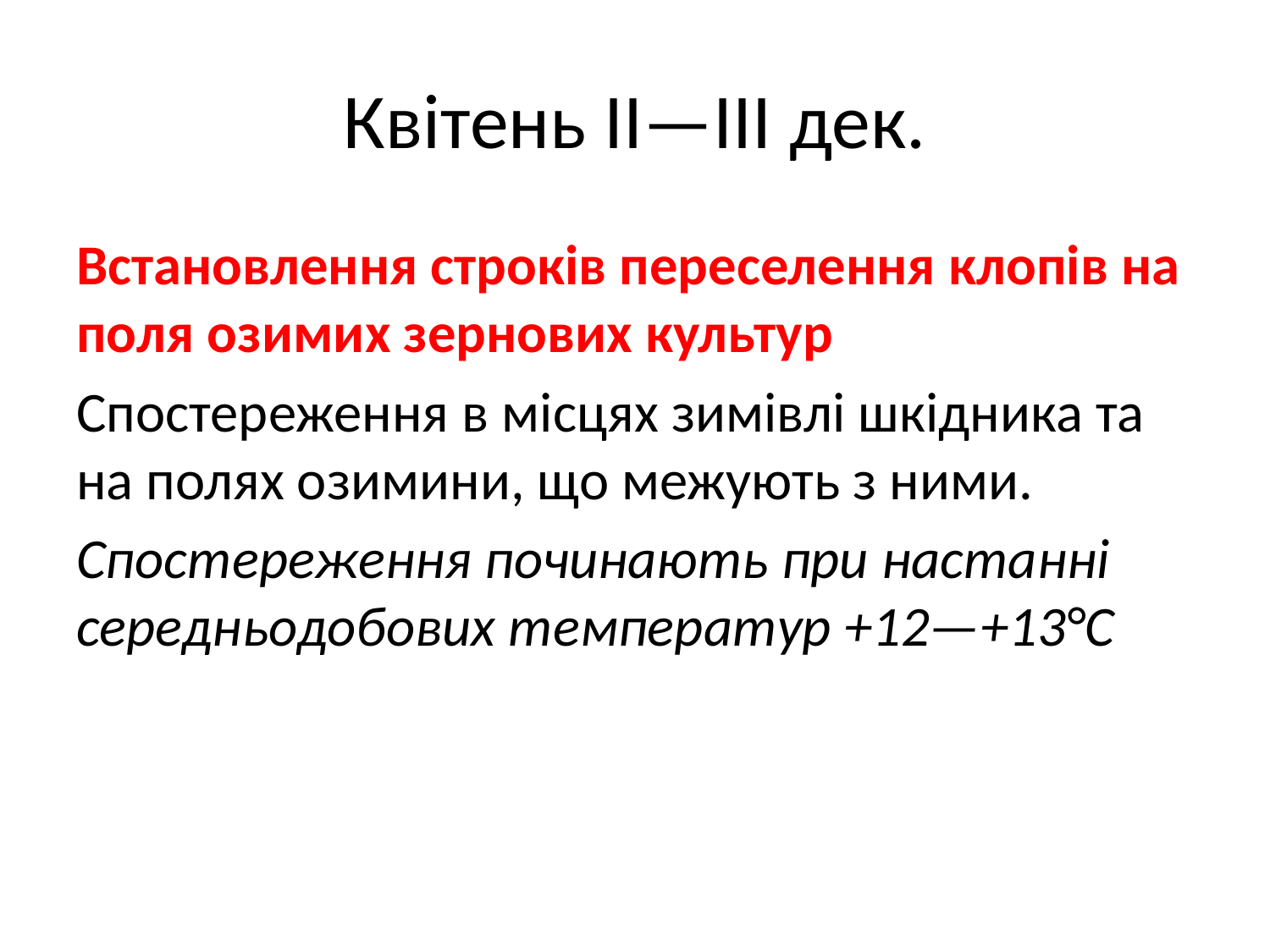

# Квітень II—III дек.
Встановлення строків переселення клопів на поля озимих зернових культур
Спостереження в місцях зимівлі шкідника та на полях озимини, що межують з ними.
Спостереження починають при настанні середньодобових температур +12—+13°С